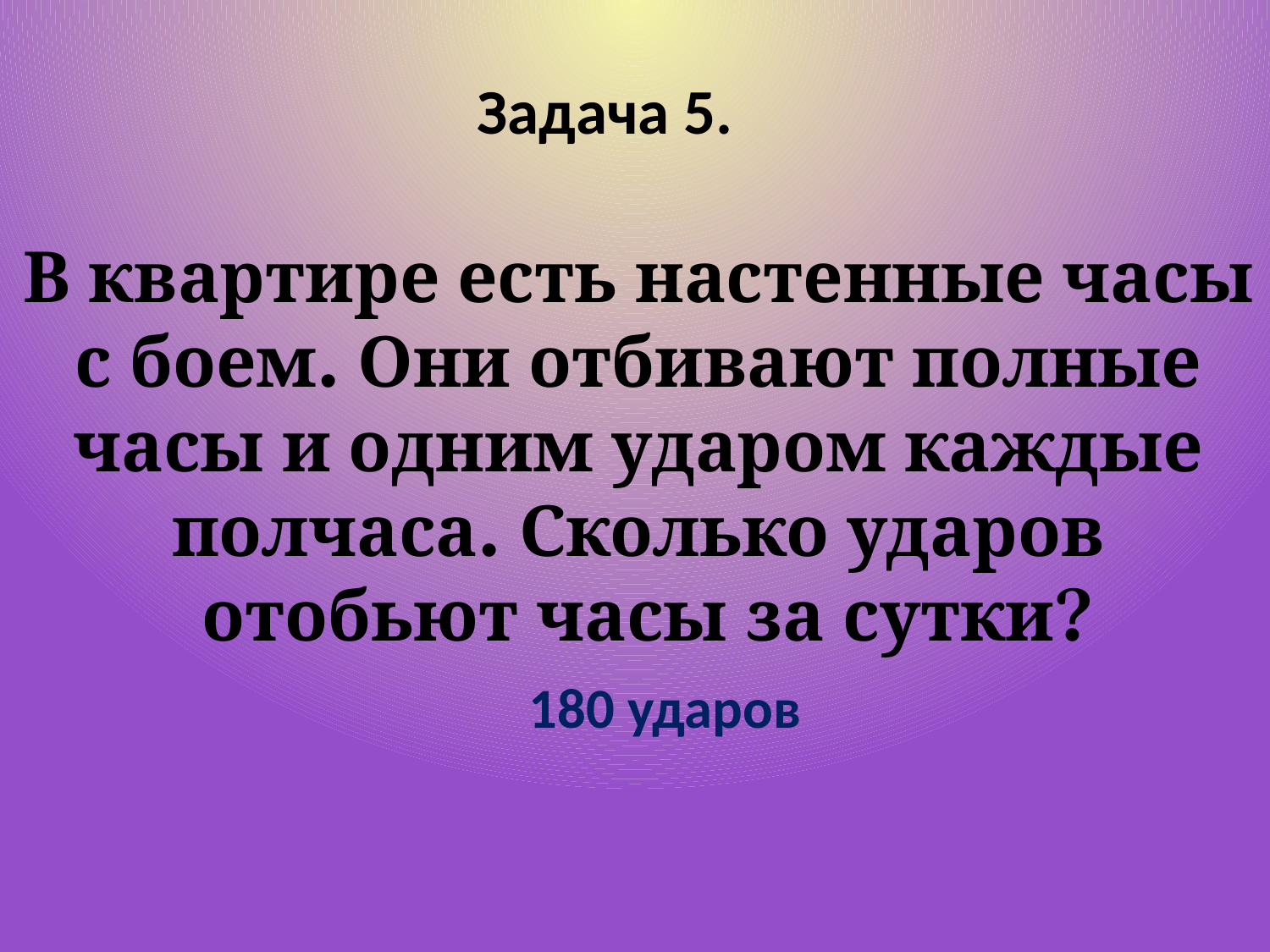

Задача 5.
В квартире есть настенные часы
с боем. Они отбивают полные
часы и одним ударом каждые
полчаса. Сколько ударов
отобьют часы за сутки?
180 ударов